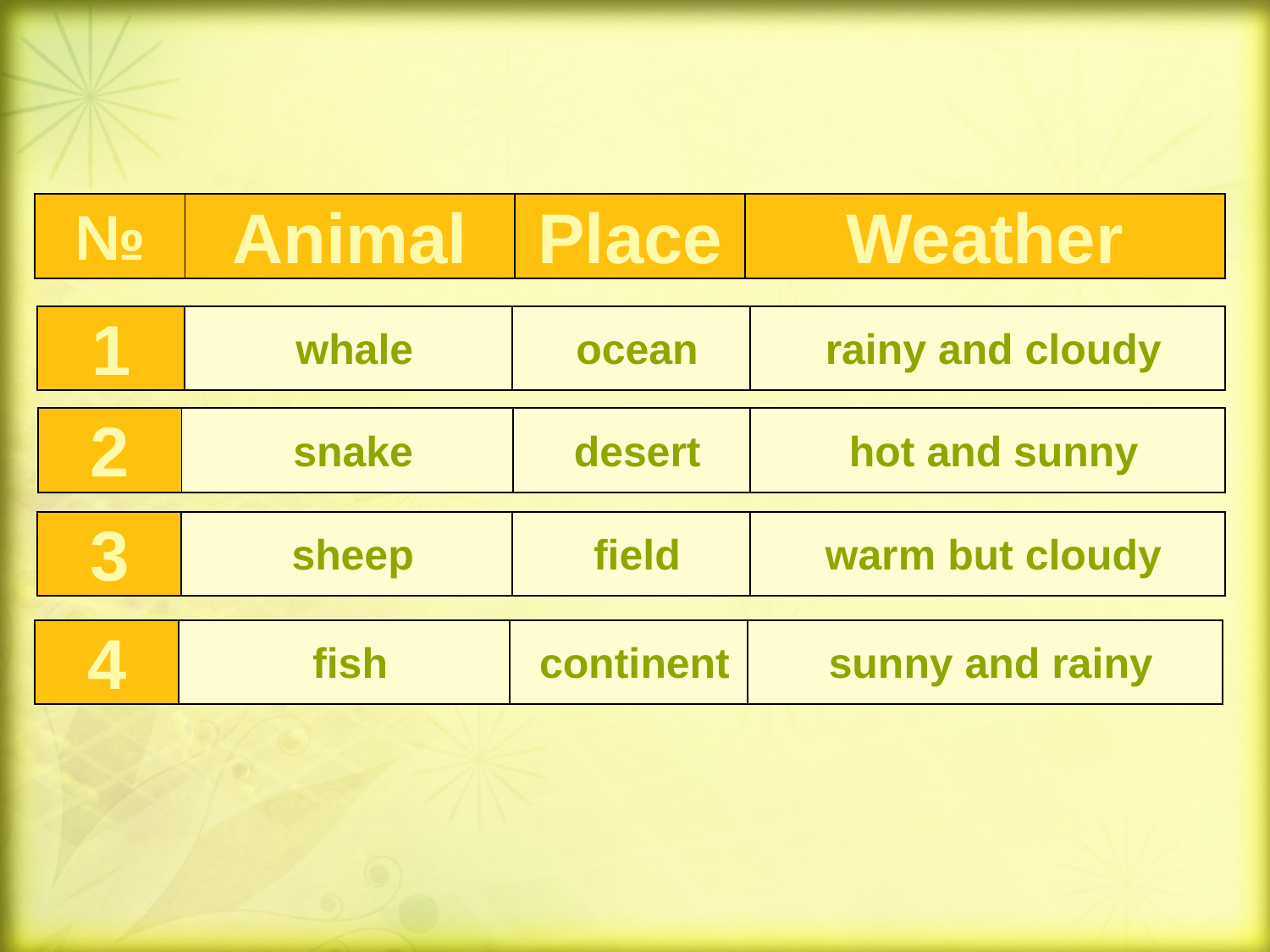

| № | Animal | Place | Weather |
| --- | --- | --- | --- |
| 1 | whale | ocean | rainy and cloudy |
| --- | --- | --- | --- |
| 2 | snake | desert | hot and sunny |
| --- | --- | --- | --- |
| 3 | sheep | field | warm but cloudy |
| --- | --- | --- | --- |
| 4 | fish | continent | sunny and rainy |
| --- | --- | --- | --- |